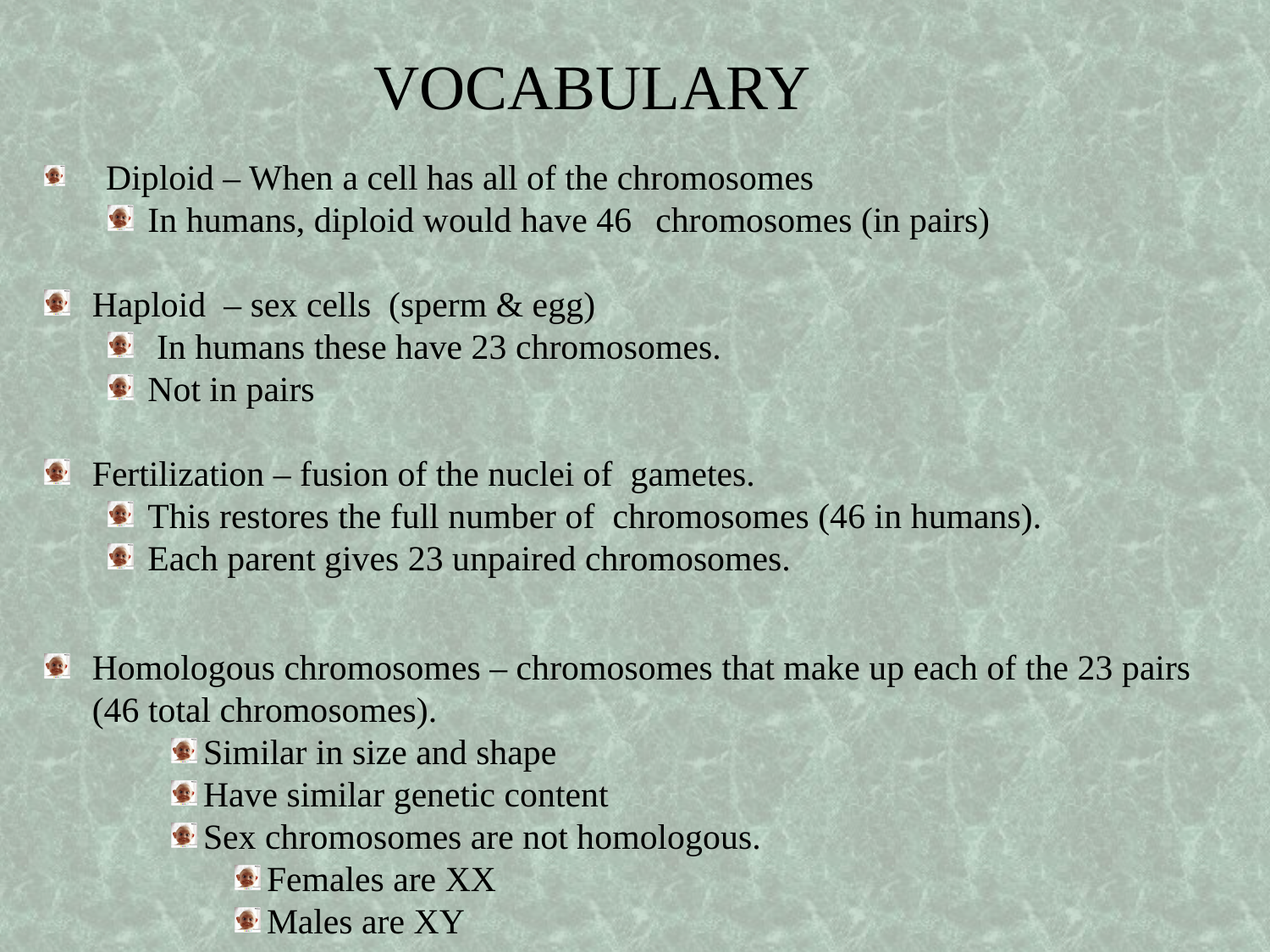

# VOCABULARY
  Diploid – When a cell has all of the chromosomes
In humans, diploid would have 46 	chromosomes (in pairs)

Haploid  – sex cells  (sperm & egg)
 In humans these have 23 chromosomes.
Not in pairs

Fertilization – fusion of the nuclei of  gametes.
This restores the full number of  chromosomes (46 in humans).
Each parent gives 23 unpaired chromosomes.

Homologous chromosomes – chromosomes that make up each of the 23 pairs (46 total chromosomes).
Similar in size and shape
Have similar genetic content
Sex chromosomes are not homologous.
Females are XX
Males are XY